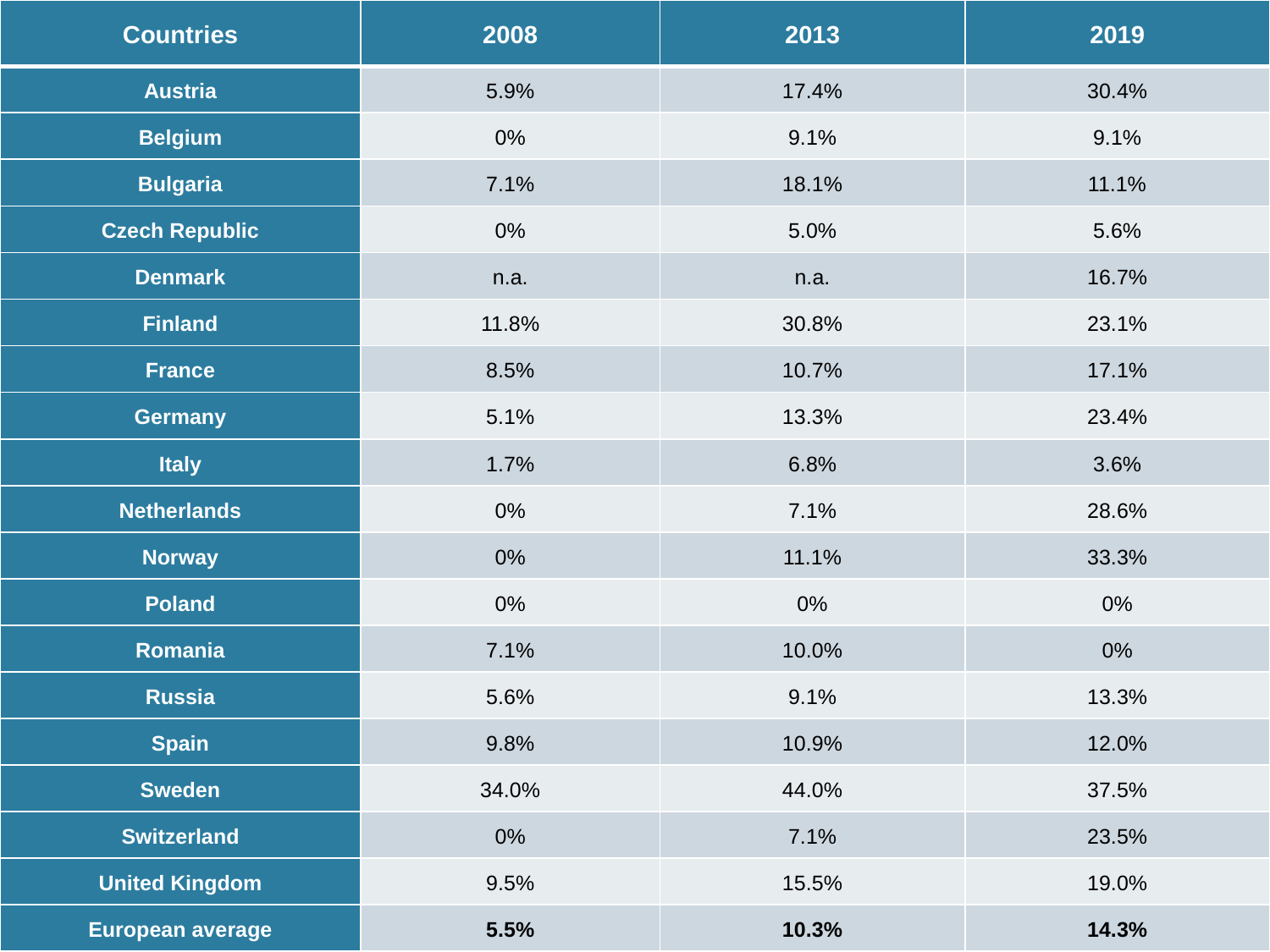

| Countries | 2008 | 2013 | 2019 |
| --- | --- | --- | --- |
| Austria | 5.9% | 17.4% | 30.4% |
| Belgium | 0% | 9.1% | 9.1% |
| Bulgaria | 7.1% | 18.1% | 11.1% |
| Czech Republic | 0% | 5.0% | 5.6% |
| Denmark | n.a. | n.a. | 16.7% |
| Finland | 11.8% | 30.8% | 23.1% |
| France | 8.5% | 10.7% | 17.1% |
| Germany | 5.1% | 13.3% | 23.4% |
| Italy | 1.7% | 6.8% | 3.6% |
| Netherlands | 0% | 7.1% | 28.6% |
| Norway | 0% | 11.1% | 33.3% |
| Poland | 0% | 0% | 0% |
| Romania | 7.1% | 10.0% | 0% |
| Russia | 5.6% | 9.1% | 13.3% |
| Spain | 9.8% | 10.9% | 12.0% |
| Sweden | 34.0% | 44.0% | 37.5% |
| Switzerland | 0% | 7.1% | 23.5% |
| United Kingdom | 9.5% | 15.5% | 19.0% |
| European average | 5.5% | 10.3% | 14.3% |
#